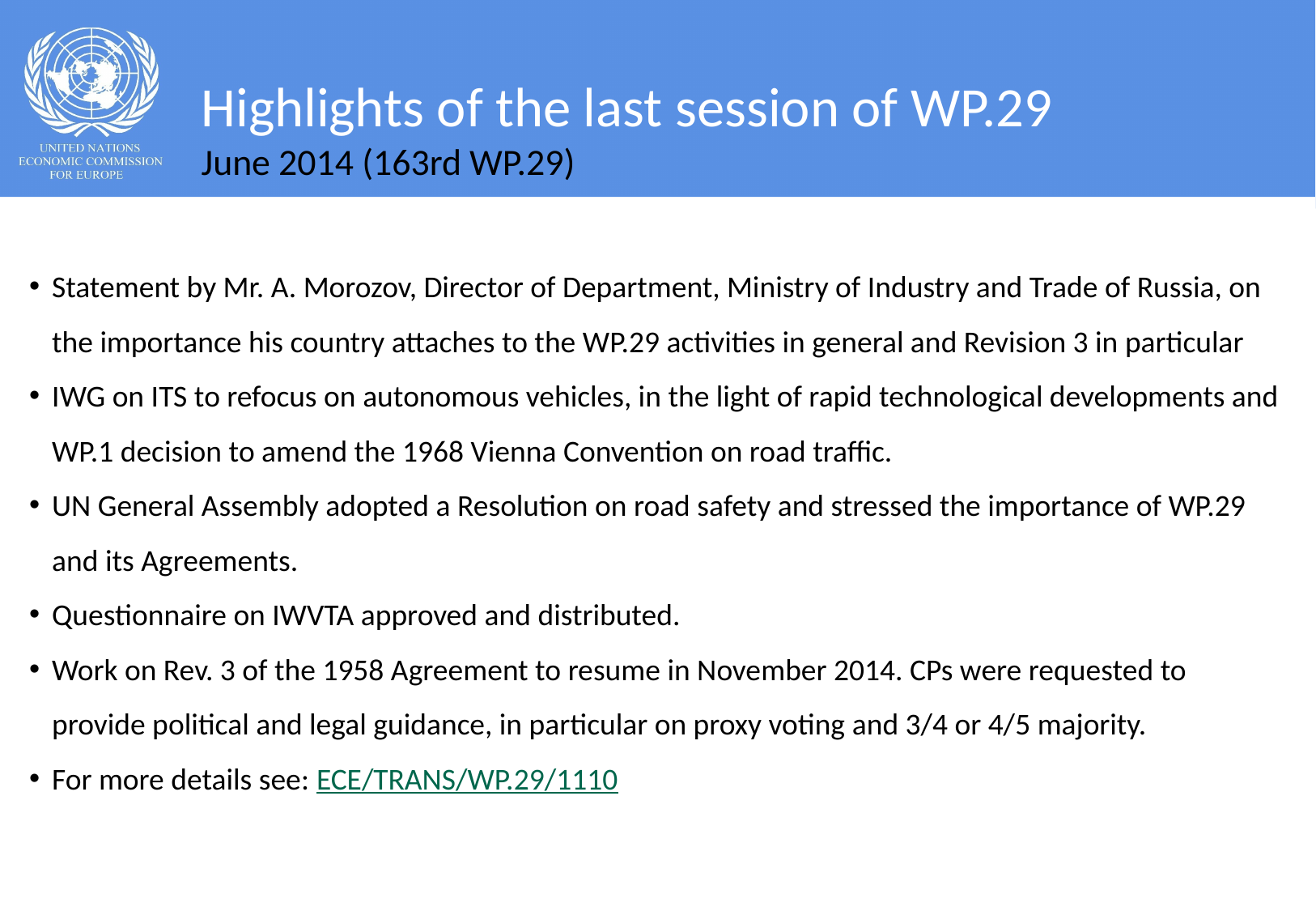

# Highlights of the last session of WP.29 June 2014 (163rd WP.29)

Statement by Mr. A. Morozov, Director of Department, Ministry of Industry and Trade of Russia, on the importance his country attaches to the WP.29 activities in general and Revision 3 in particular
IWG on ITS to refocus on autonomous vehicles, in the light of rapid technological developments and WP.1 decision to amend the 1968 Vienna Convention on road traffic.
UN General Assembly adopted a Resolution on road safety and stressed the importance of WP.29 and its Agreements.
Questionnaire on IWVTA approved and distributed.
Work on Rev. 3 of the 1958 Agreement to resume in November 2014. CPs were requested to provide political and legal guidance, in particular on proxy voting and 3/4 or 4/5 majority.
For more details see: ECE/TRANS/WP.29/1110